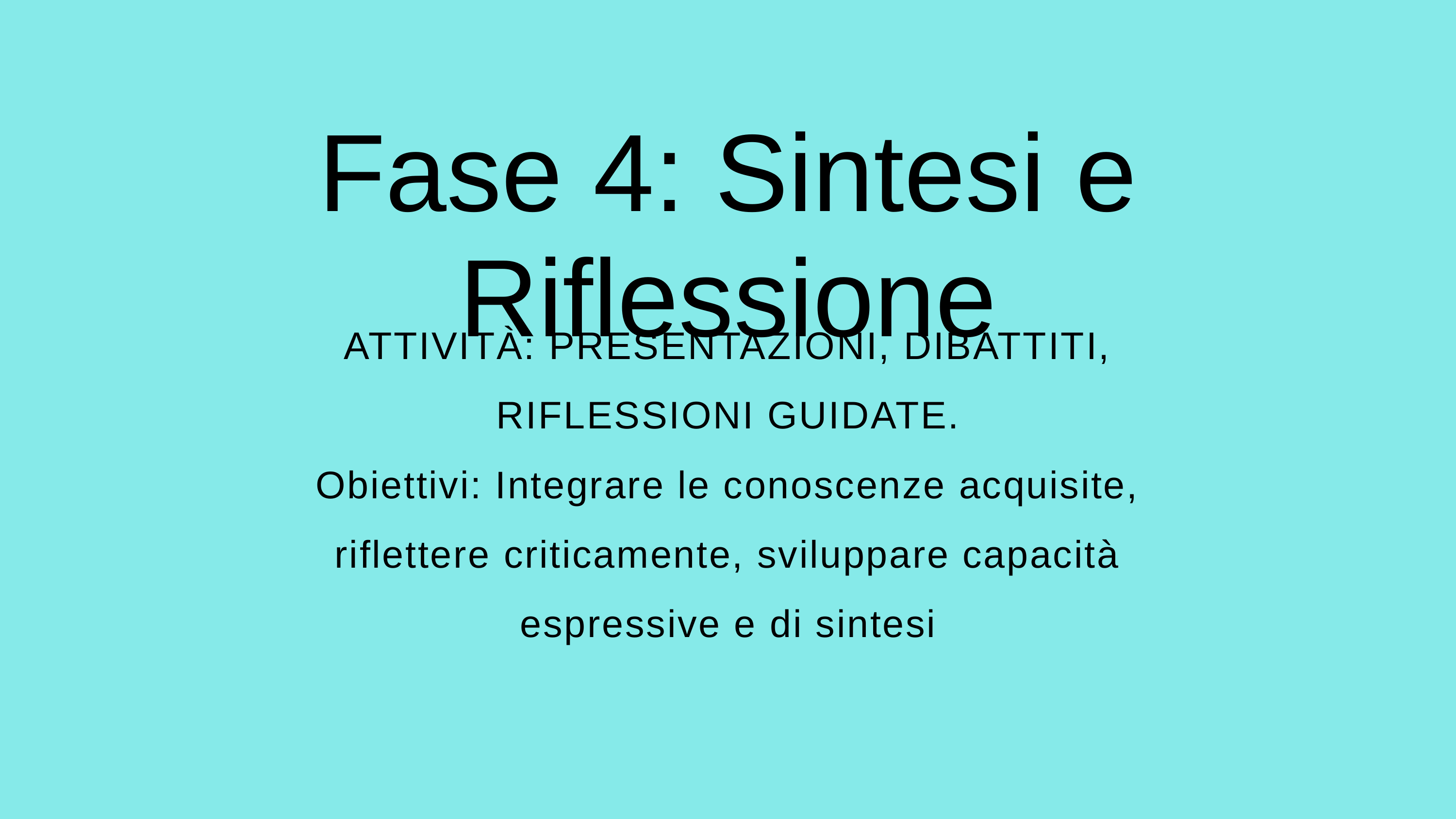

Fase 4: Sintesi e Riflessione
ATTIVITÀ: PRESENTAZIONI, DIBATTITI, RIFLESSIONI GUIDATE.
Obiettivi: Integrare le conoscenze acquisite, riflettere criticamente, sviluppare capacità espressive e di sintesi